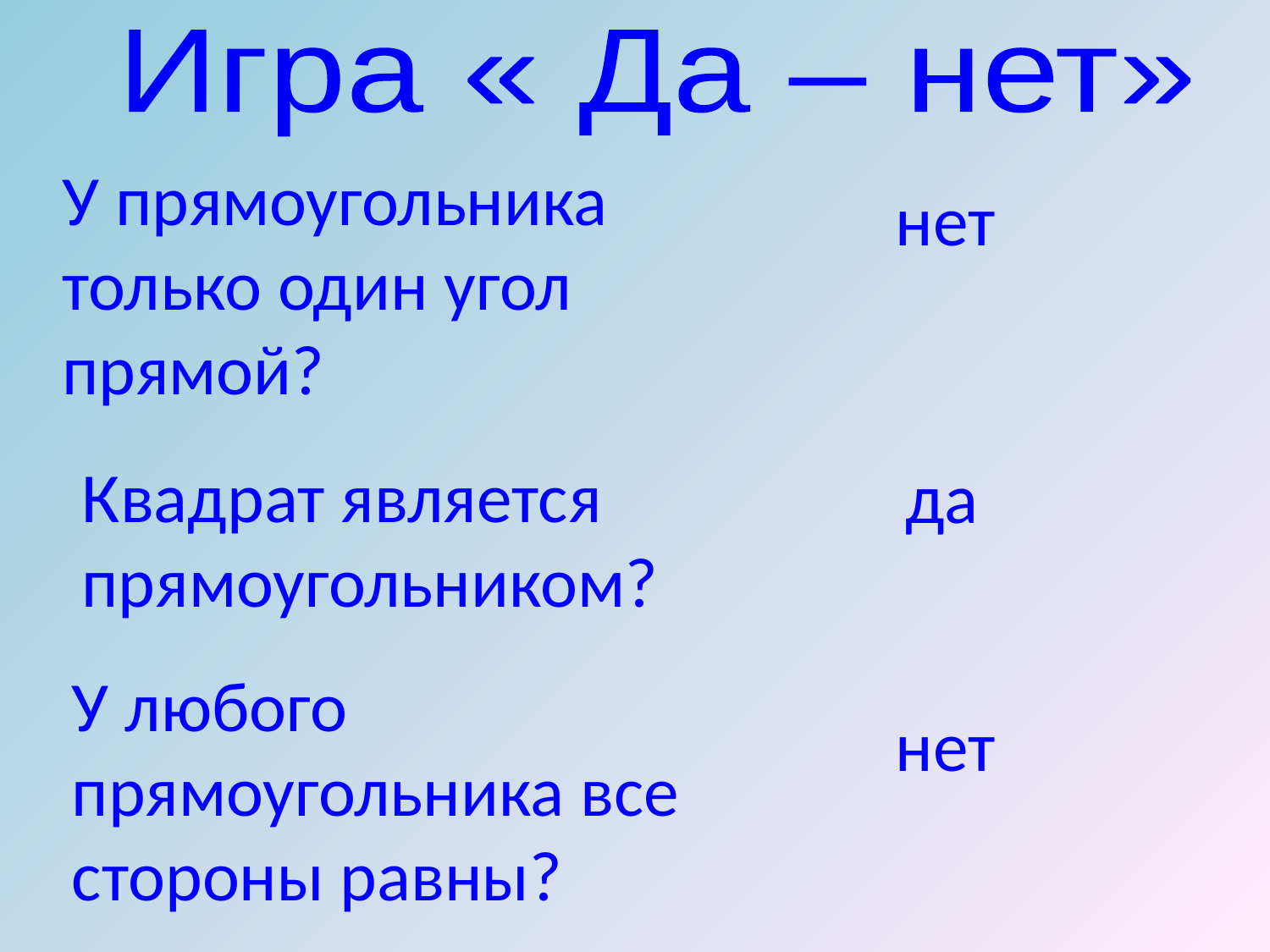

Игра « Да – нет»
У прямоугольника только один угол прямой?
нет
Квадрат является прямоугольником?
да
У любого прямоугольника все стороны равны?
нет